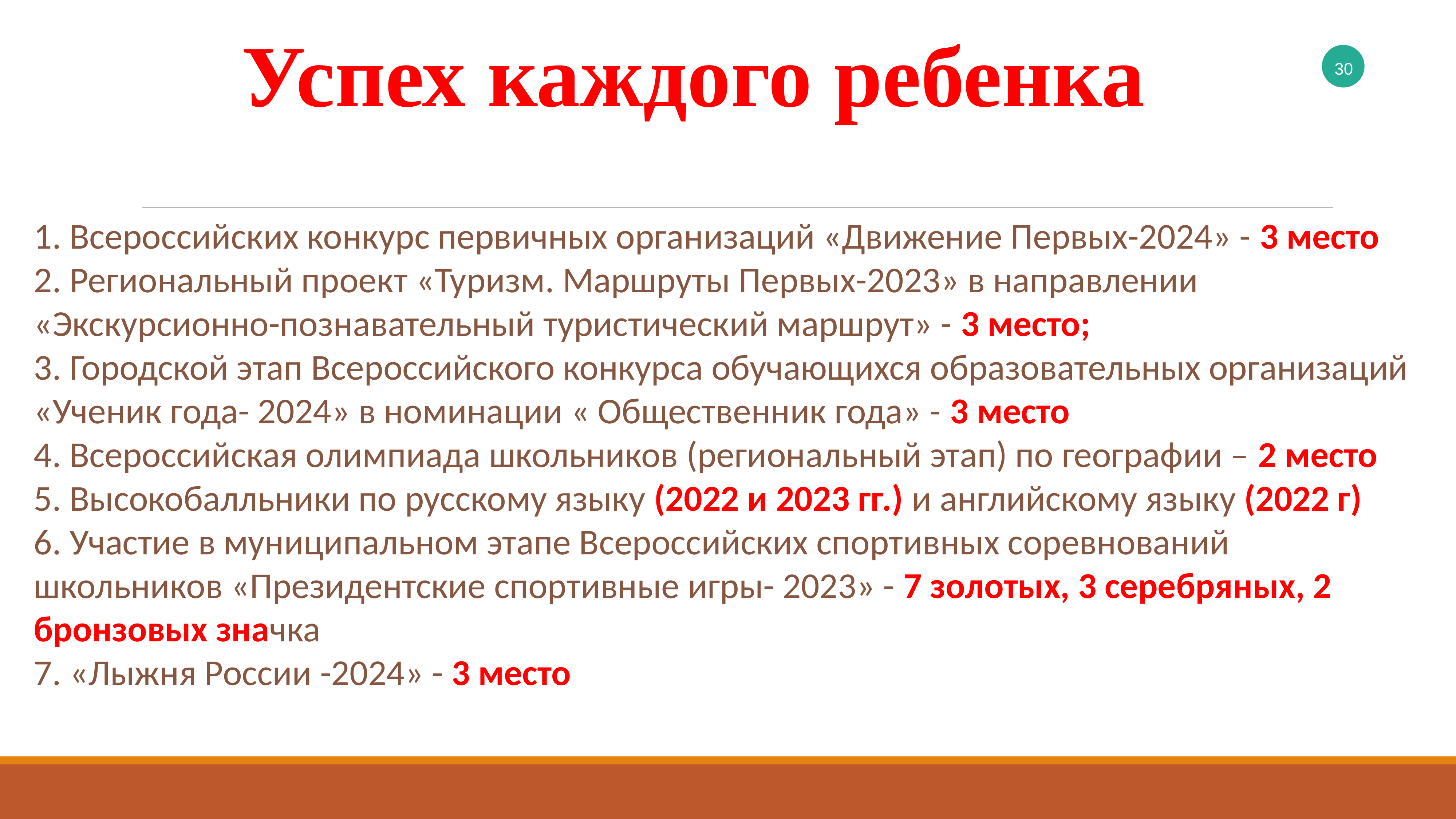

Успех каждого ребенка
1. Всероссийских конкурс первичных организаций «Движение Первых-2024» - 3 место
2. Региональный проект «Туризм. Маршруты Первых-2023» в направлении «Экскурсионно-познавательный туристический маршрут» - 3 место;
3. Городской этап Всероссийского конкурса обучающихся образовательных организаций «Ученик года- 2024» в номинации « Общественник года» - 3 место
4. Всероссийская олимпиада школьников (региональный этап) по географии – 2 место
5. Высокобалльники по русскому языку (2022 и 2023 гг.) и английскому языку (2022 г)
6. Участие в муниципальном этапе Всероссийских спортивных соревнований школьников «Президентские спортивные игры- 2023» - 7 золотых, 3 серебряных, 2 бронзовых значка
7. «Лыжня России -2024» - 3 место